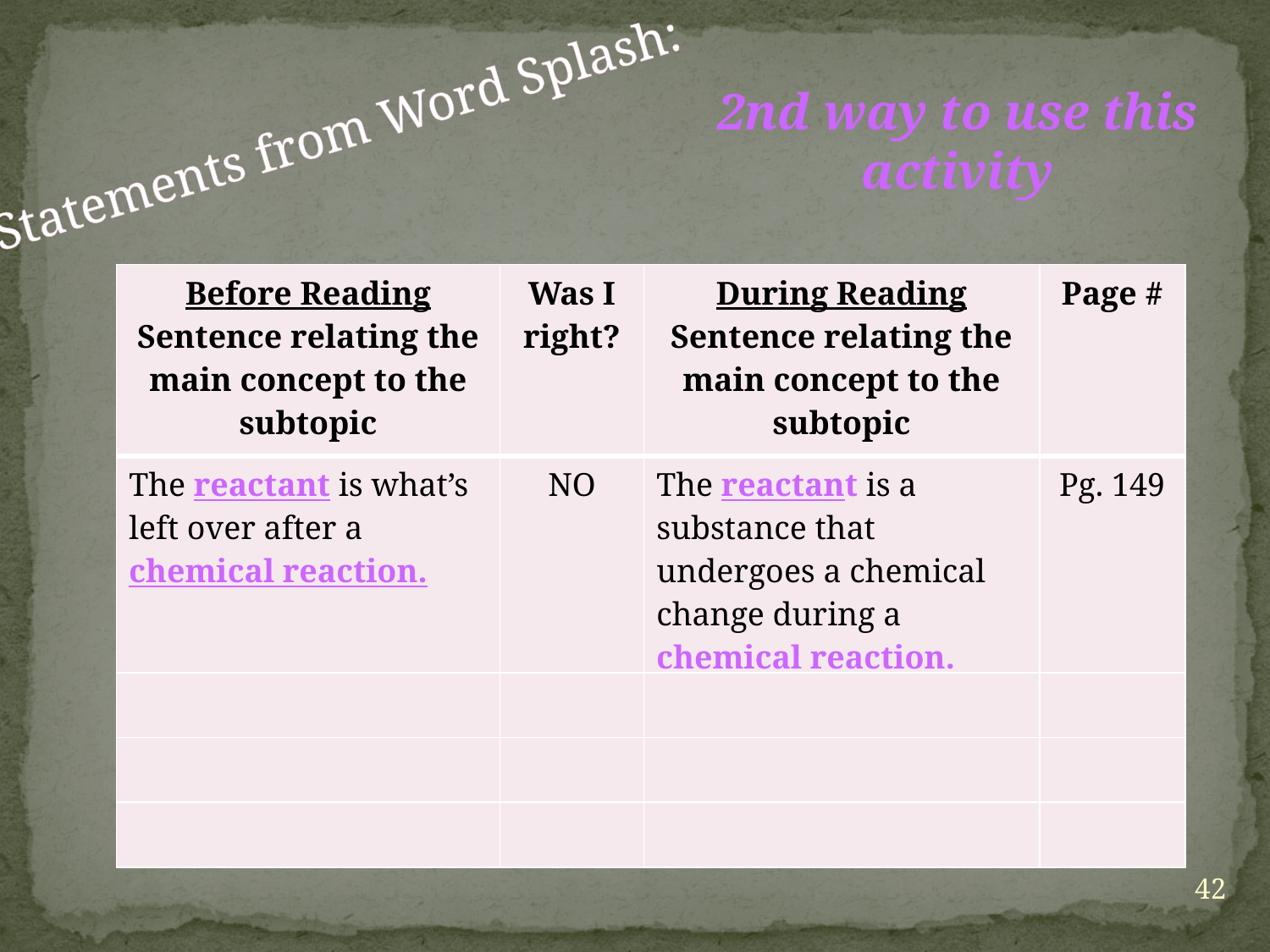

2nd way to use this activity
Statements from Word Splash:
| Before Reading Sentence relating the main concept to the subtopic | Was I right? | During Reading Sentence relating the main concept to the subtopic | Page # |
| --- | --- | --- | --- |
| The reactant is what’s left over after a chemical reaction. | NO | The reactant is a substance that undergoes a chemical change during a chemical reaction. | Pg. 149 |
|  |  |  |  |
|  |  |  |  |
|  |  |  |  |
42